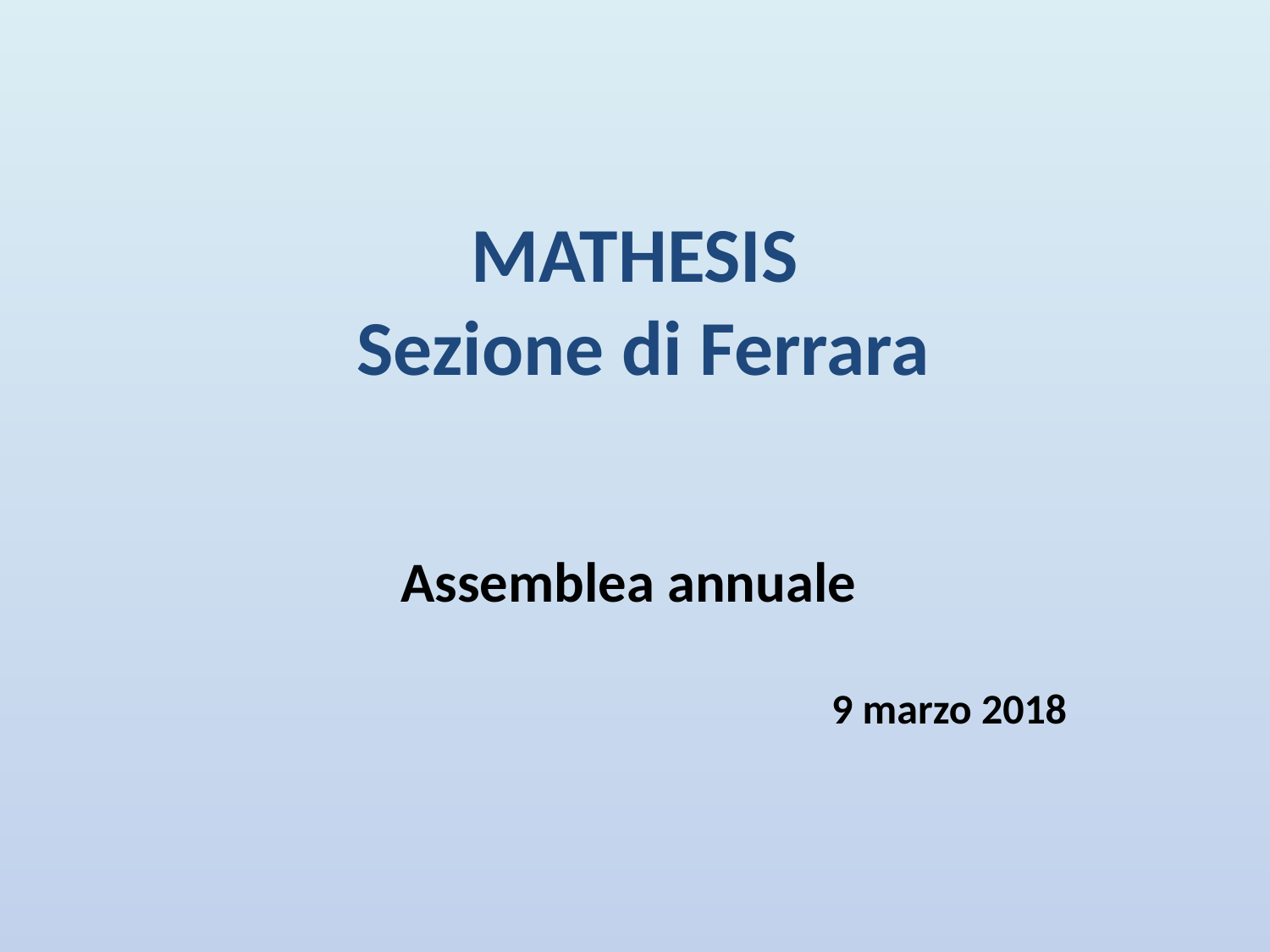

# MATHESIS Sezione di Ferrara
Assemblea annuale

9 marzo 2018